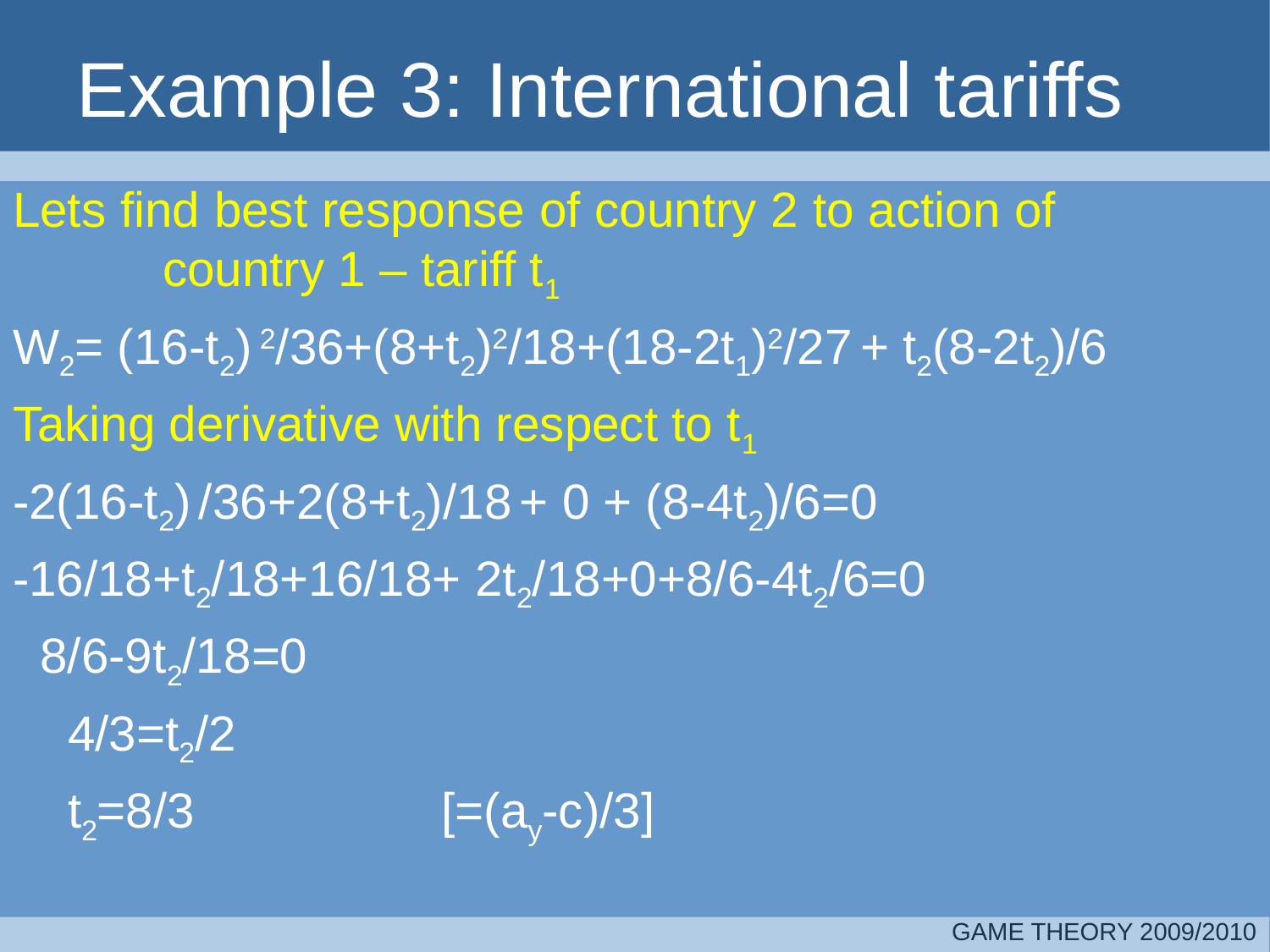

# Example 3: International tariffs
Lets find best response of country 2 to action of                         country 1 – tariff t1
W2= (16-t2) 2/36+(8+t2)2/18+(18-2t1)2/27 + t2(8-2t2)/6
Taking derivative with respect to t1
-2(16-t2) /36+2(8+t2)/18 + 0 + (8-4t2)/6=0
-16/18+t2/18+16/18+ 2t2/18+0+8/6-4t2/6=0
  8/6-9t2/18=0
    4/3=t2/2
    t2=8/3 		[=(ay-c)/3]

GAME THEORY 2009/2010